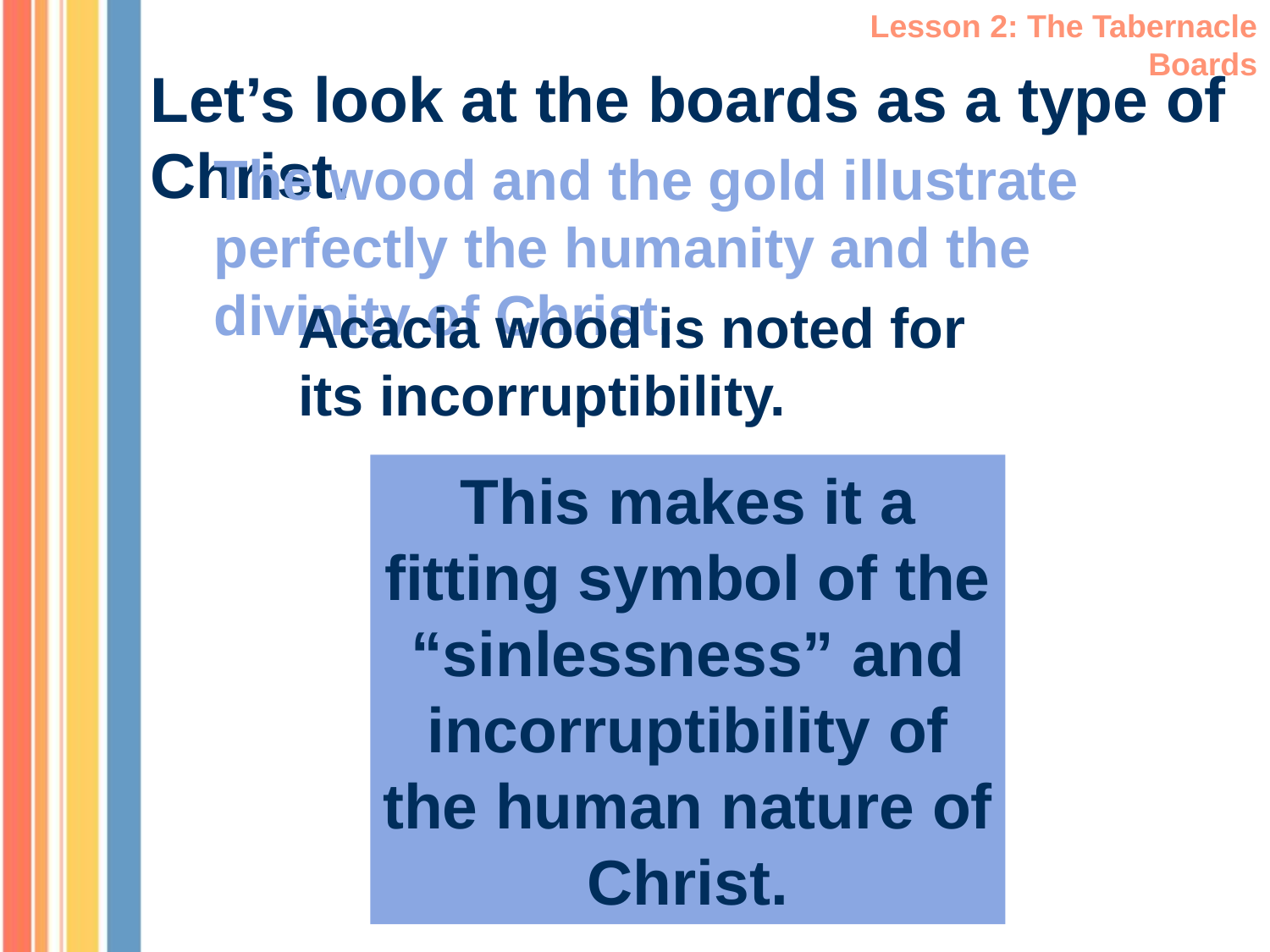

Lesson 2: The Tabernacle Boards
Let’s look at the boards as a type of Christ.
The wood and the gold illustrate perfectly the humanity and the divinity of Christ.
Acacia wood is noted for its incorruptibility.
This makes it a fitting symbol of the “sinlessness” and incorruptibility of the human nature of Christ.